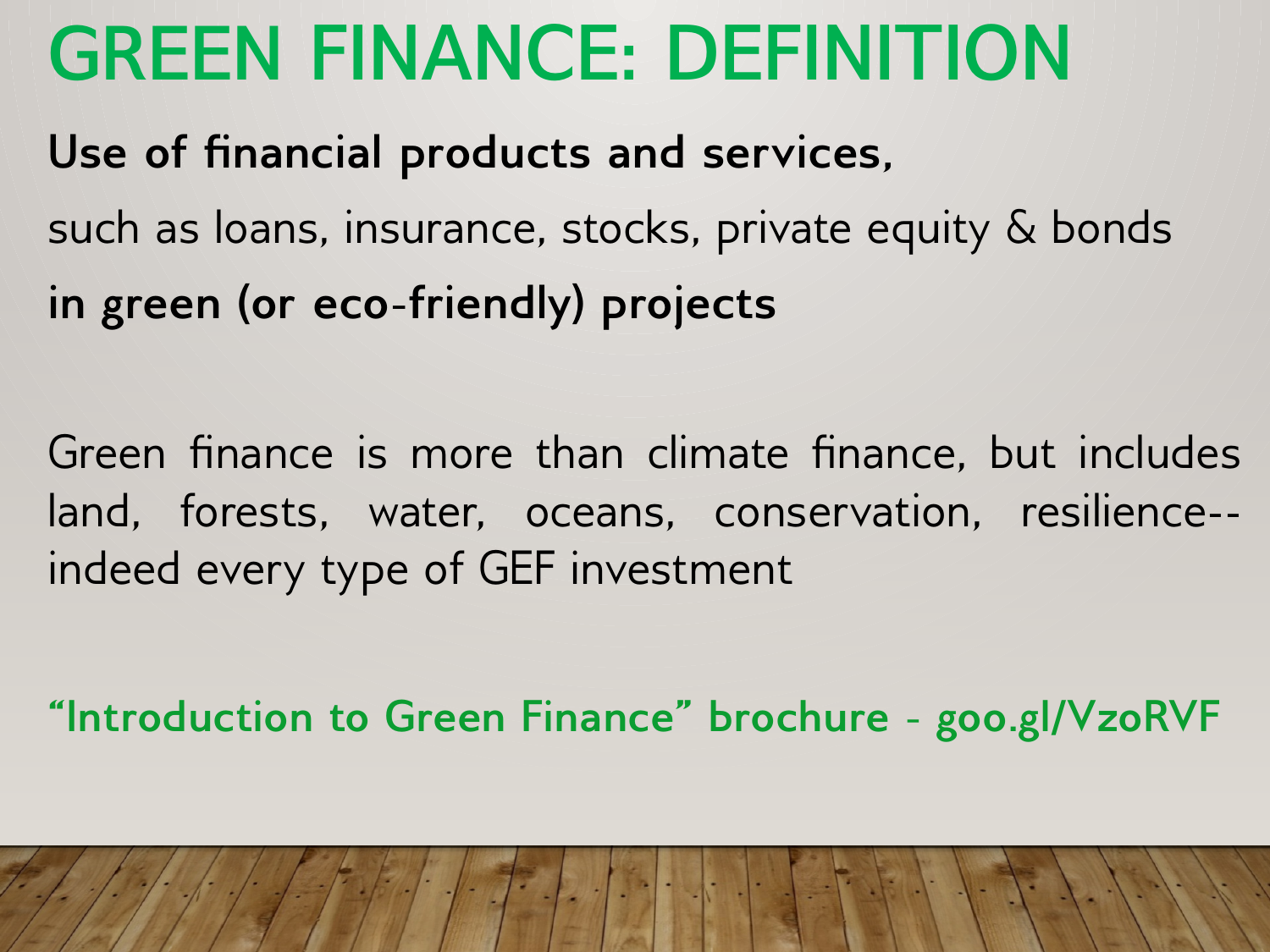

Green Finance: Definition
Use of financial products and services,
such as loans, insurance, stocks, private equity & bonds
in green (or eco-friendly) projects

Green finance is more than climate finance, but includes land, forests, water, oceans, conservation, resilience--indeed every type of GEF investment

“Introduction to Green Finance” brochure - goo.gl/VzoRVF